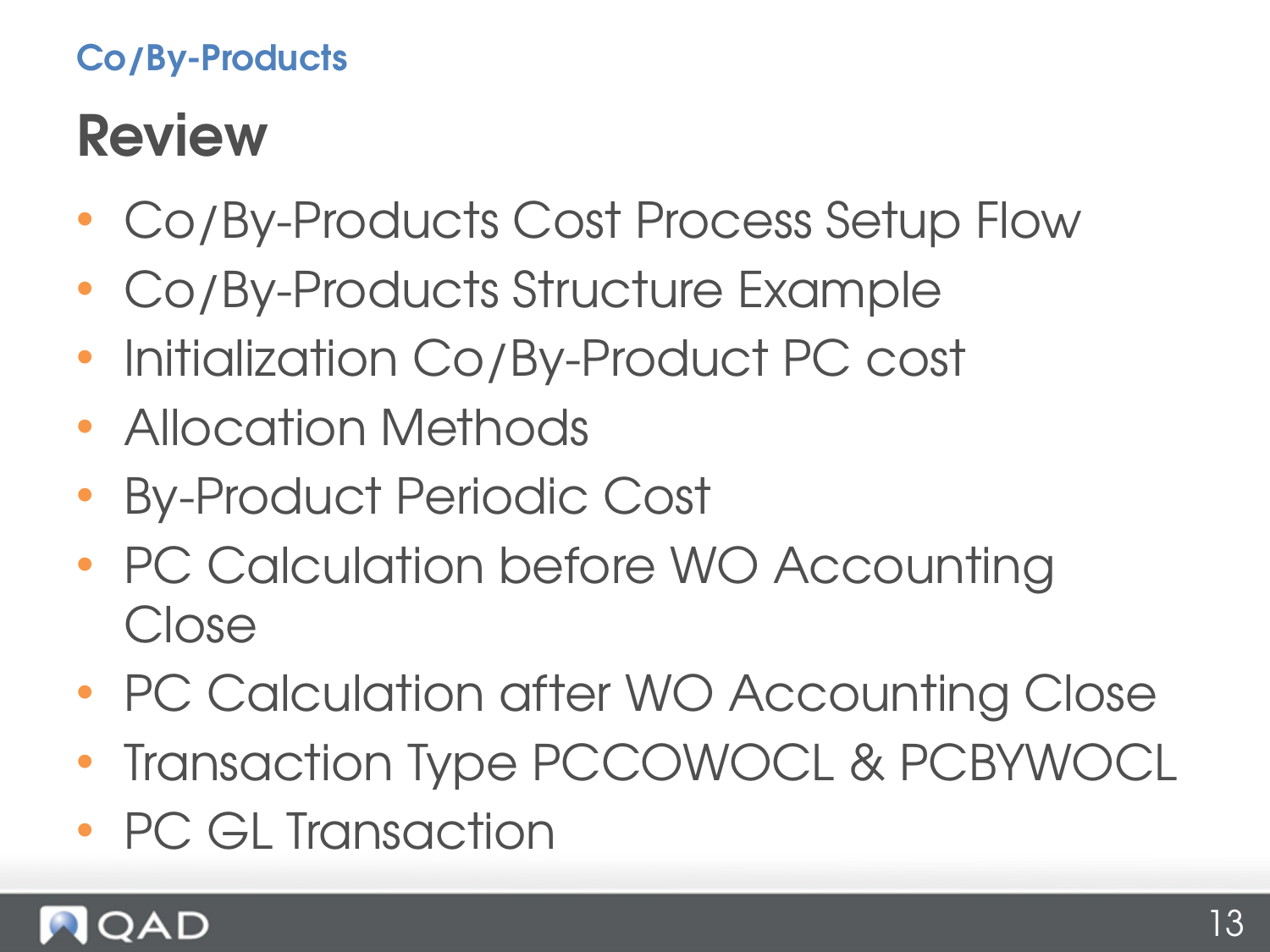

Co/By-Products
# Review
Co/By-Products Cost Process Setup Flow
Co/By-Products Structure Example
Initialization Co/By-Product PC cost
Allocation Methods
By-Product Periodic Cost
PC Calculation before WO Accounting Close
PC Calculation after WO Accounting Close
Transaction Type PCCOWOCL & PCBYWOCL
PC GL Transaction
13